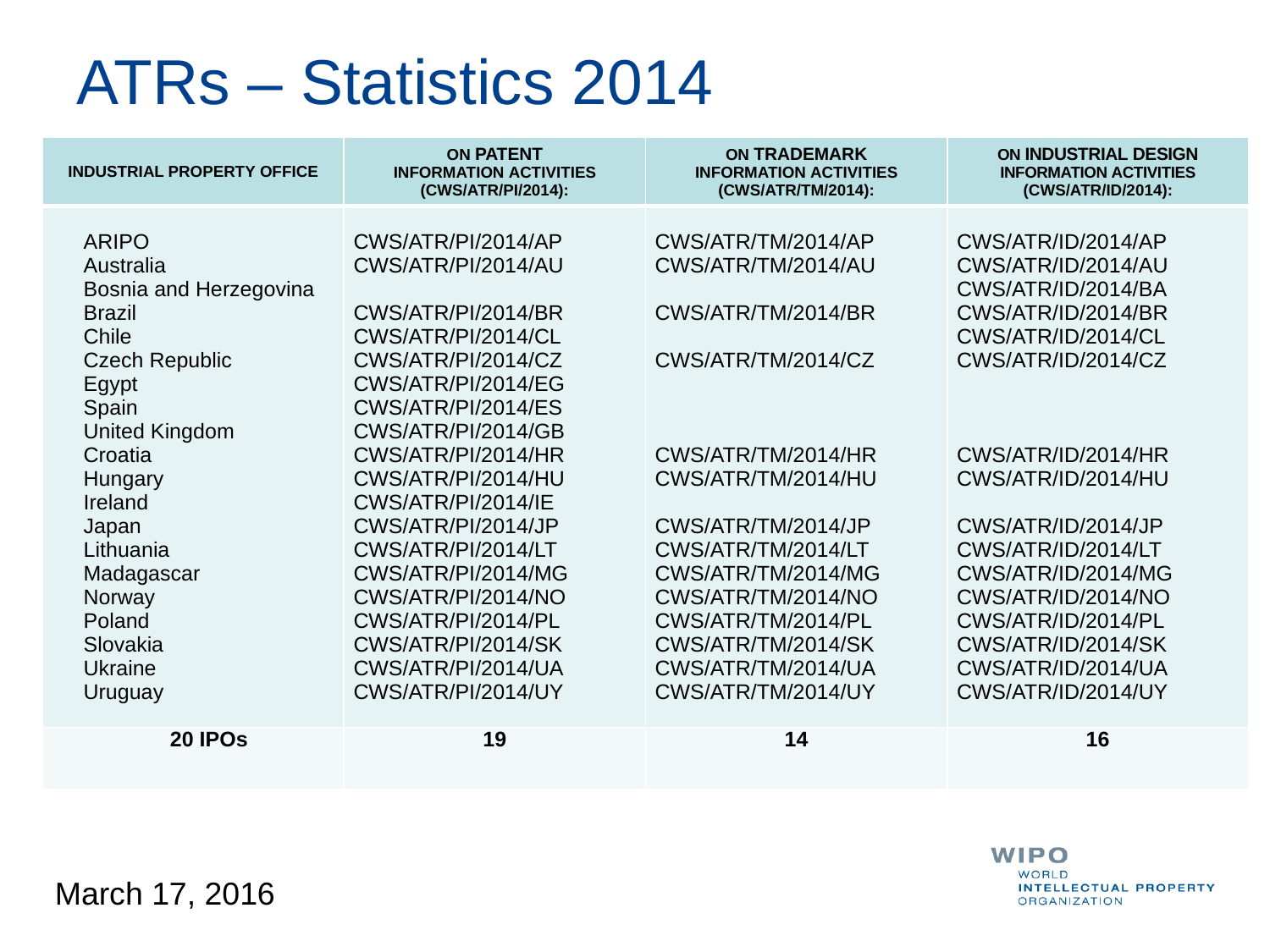

# ATRs – Statistics 2014
| Industrial Property Office | on Patent Information Activities (CWS/ATR/PI/2014): | on Trademark Information Activities (CWS/ATR/TM/2014): | on Industrial Design Information Activities (CWS/ATR/ID/2014): |
| --- | --- | --- | --- |
| ARIPO Australia Bosnia and Herzegovina Brazil Chile Czech Republic Egypt Spain United Kingdom Croatia Hungary Ireland Japan Lithuania Madagascar Norway Poland Slovakia Ukraine Uruguay | CWS/ATR/PI/2014/AP CWS/ATR/PI/2014/AU   CWS/ATR/PI/2014/BR CWS/ATR/PI/2014/CL CWS/ATR/PI/2014/CZ CWS/ATR/PI/2014/EG CWS/ATR/PI/2014/ES CWS/ATR/PI/2014/GB CWS/ATR/PI/2014/HR CWS/ATR/PI/2014/HU CWS/ATR/PI/2014/IE CWS/ATR/PI/2014/JP CWS/ATR/PI/2014/LT CWS/ATR/PI/2014/MG CWS/ATR/PI/2014/NO CWS/ATR/PI/2014/PL CWS/ATR/PI/2014/SK CWS/ATR/PI/2014/UA CWS/ATR/PI/2014/UY | CWS/ATR/TM/2014/AP CWS/ATR/TM/2014/AU   CWS/ATR/TM/2014/BR   CWS/ATR/TM/2014/CZ     CWS/ATR/TM/2014/HR CWS/ATR/TM/2014/HU   CWS/ATR/TM/2014/JP CWS/ATR/TM/2014/LT CWS/ATR/TM/2014/MG CWS/ATR/TM/2014/NO CWS/ATR/TM/2014/PL CWS/ATR/TM/2014/SK CWS/ATR/TM/2014/UA CWS/ATR/TM/2014/UY | CWS/ATR/ID/2014/AP CWS/ATR/ID/2014/AU CWS/ATR/ID/2014/BA CWS/ATR/ID/2014/BR CWS/ATR/ID/2014/CL CWS/ATR/ID/2014/CZ     CWS/ATR/ID/2014/HR CWS/ATR/ID/2014/HU   CWS/ATR/ID/2014/JP CWS/ATR/ID/2014/LT CWS/ATR/ID/2014/MG CWS/ATR/ID/2014/NO CWS/ATR/ID/2014/PL CWS/ATR/ID/2014/SK CWS/ATR/ID/2014/UA CWS/ATR/ID/2014/UY |
| 20 IPOs | 19 | 14 | 16 |
March 17, 2016